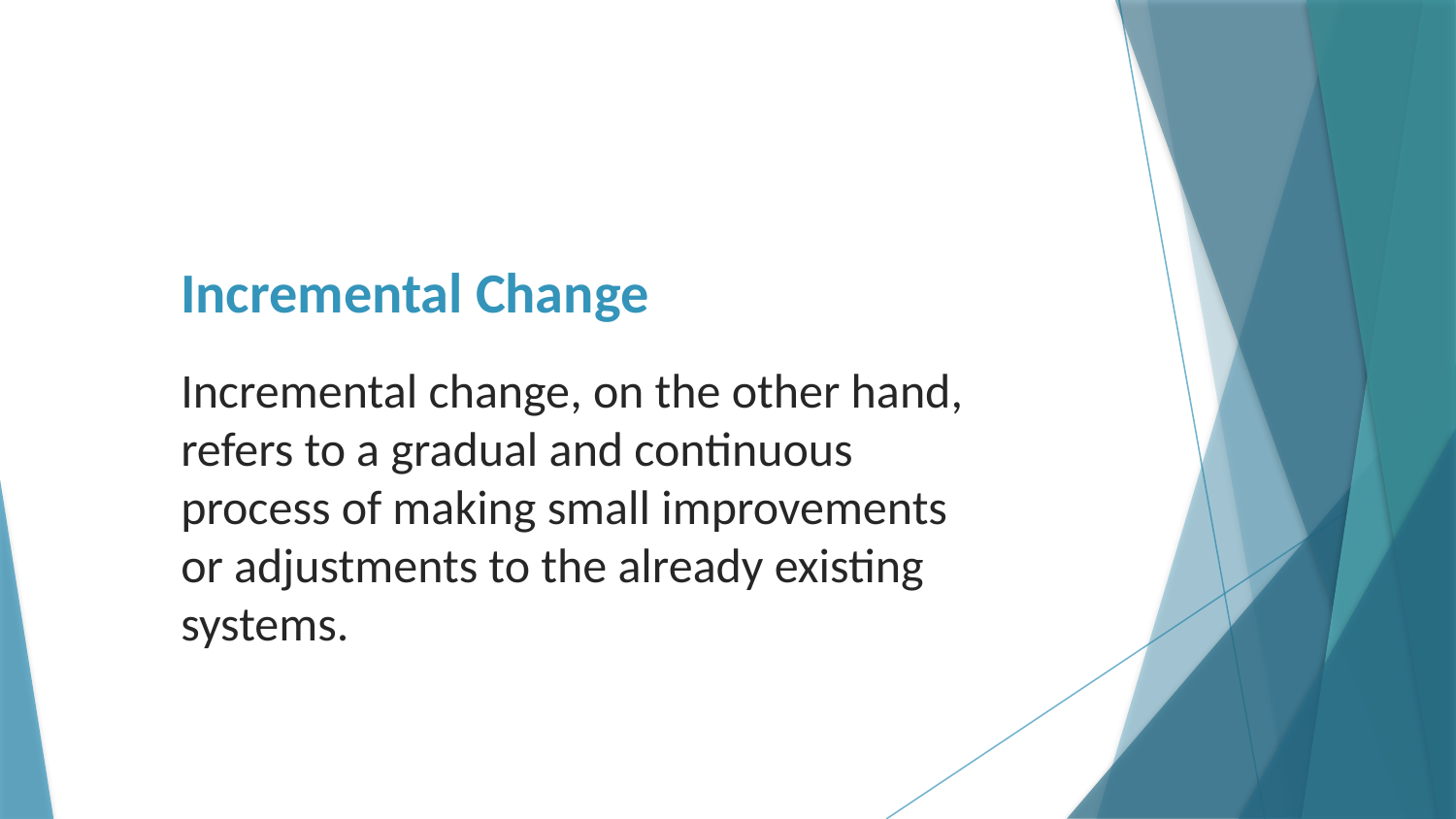

# Incremental Change
Incremental change, on the other hand, refers to a gradual and continuous process of making small improvements or adjustments to the already existing systems.